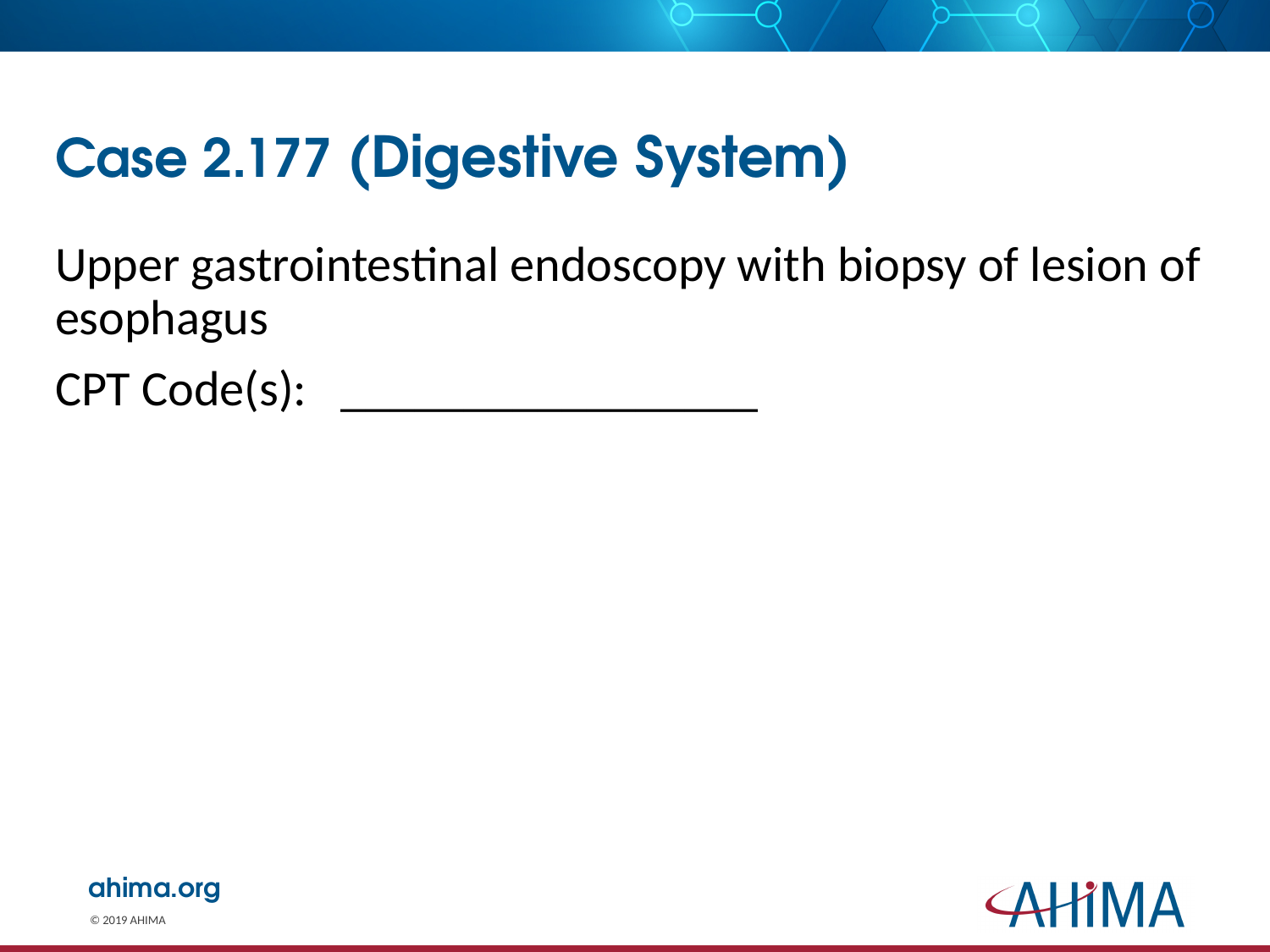

# Case 2.177 (Digestive System)
Upper gastrointestinal endoscopy with biopsy of lesion of esophagus
CPT Code(s): 	_________________